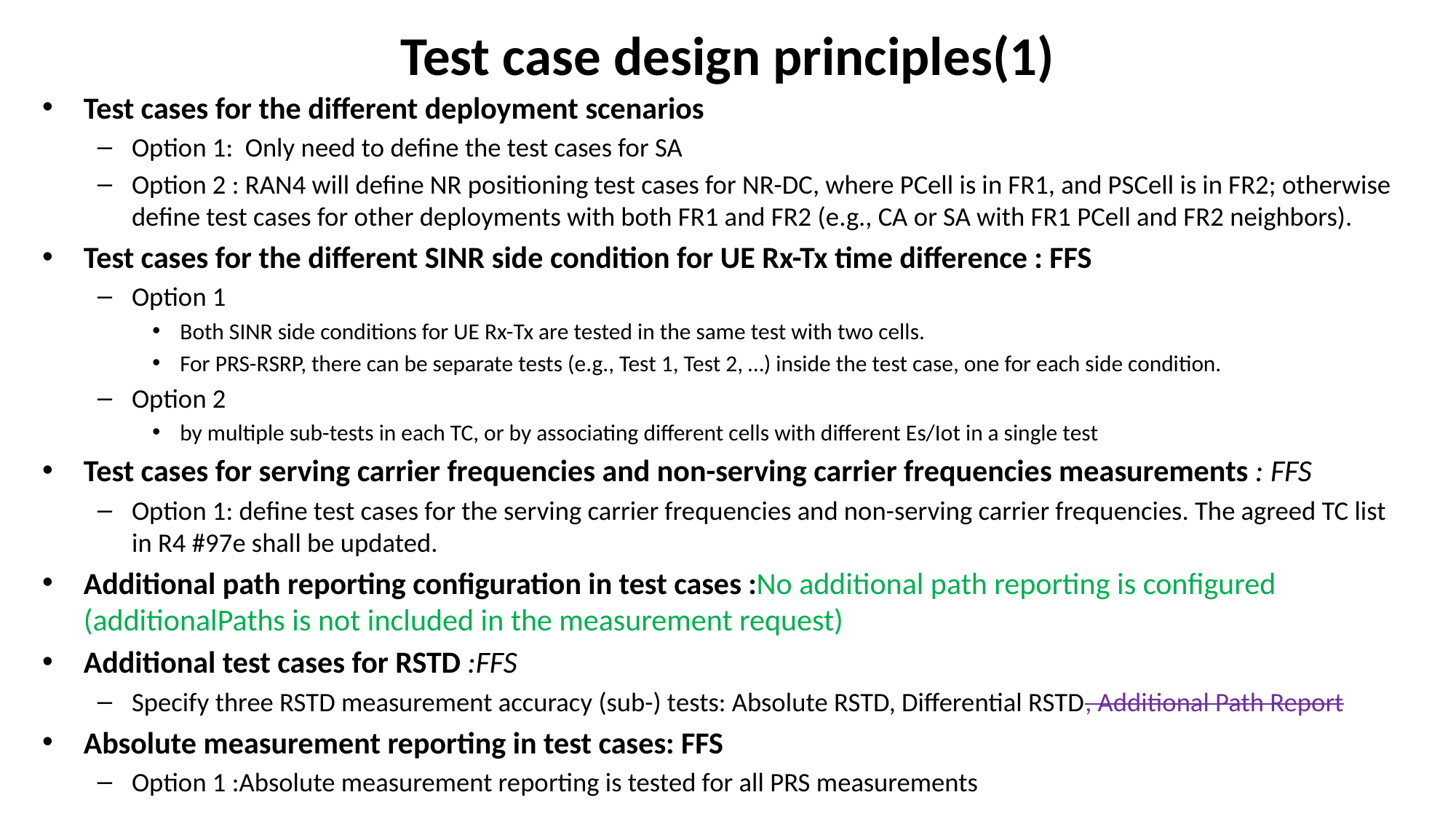

# Test case design principles(1)
Test cases for the different deployment scenarios
Option 1:  Only need to define the test cases for SA
Option 2 : RAN4 will define NR positioning test cases for NR-DC, where PCell is in FR1, and PSCell is in FR2; otherwise define test cases for other deployments with both FR1 and FR2 (e.g., CA or SA with FR1 PCell and FR2 neighbors).
Test cases for the different SINR side condition for UE Rx-Tx time difference : FFS
Option 1
Both SINR side conditions for UE Rx-Tx are tested in the same test with two cells.
For PRS-RSRP, there can be separate tests (e.g., Test 1, Test 2, …) inside the test case, one for each side condition.
Option 2
by multiple sub-tests in each TC, or by associating different cells with different Es/Iot in a single test
Test cases for serving carrier frequencies and non-serving carrier frequencies measurements : FFS
Option 1: define test cases for the serving carrier frequencies and non-serving carrier frequencies. The agreed TC list in R4 #97e shall be updated.
Additional path reporting configuration in test cases :No additional path reporting is configured (additionalPaths is not included in the measurement request)
Additional test cases for RSTD :FFS
Specify three RSTD measurement accuracy (sub-) tests: Absolute RSTD, Differential RSTD, Additional Path Report
Absolute measurement reporting in test cases: FFS
Option 1 :Absolute measurement reporting is tested for all PRS measurements